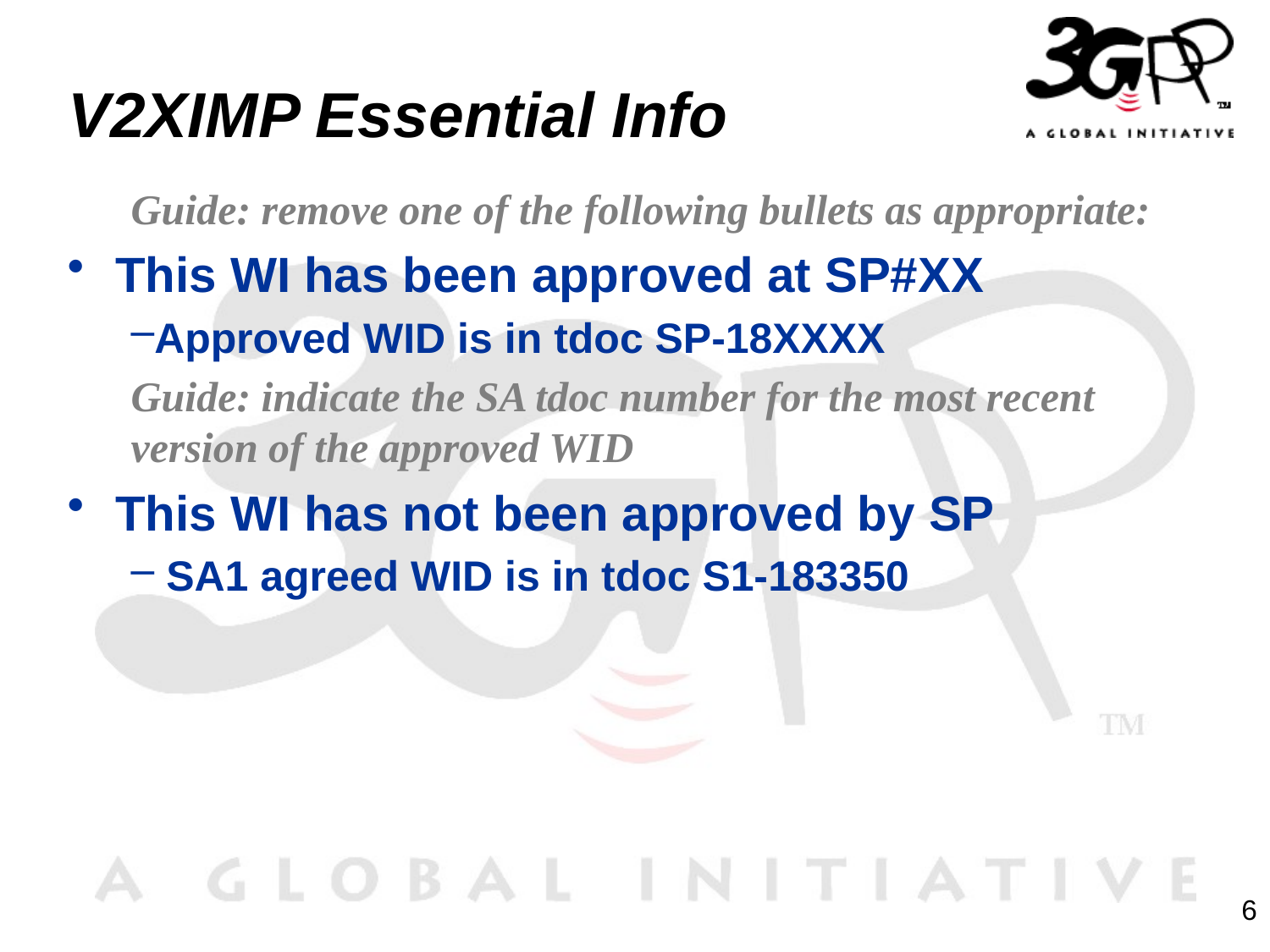

# V2XIMP Essential Info
Guide: remove one of the following bullets as appropriate:
This WI has been approved at SP#XX
Approved WID is in tdoc SP-18XXXX
Guide: indicate the SA tdoc number for the most recent version of the approved WID
This WI has not been approved by SP
 SA1 agreed WID is in tdoc S1-183350
6